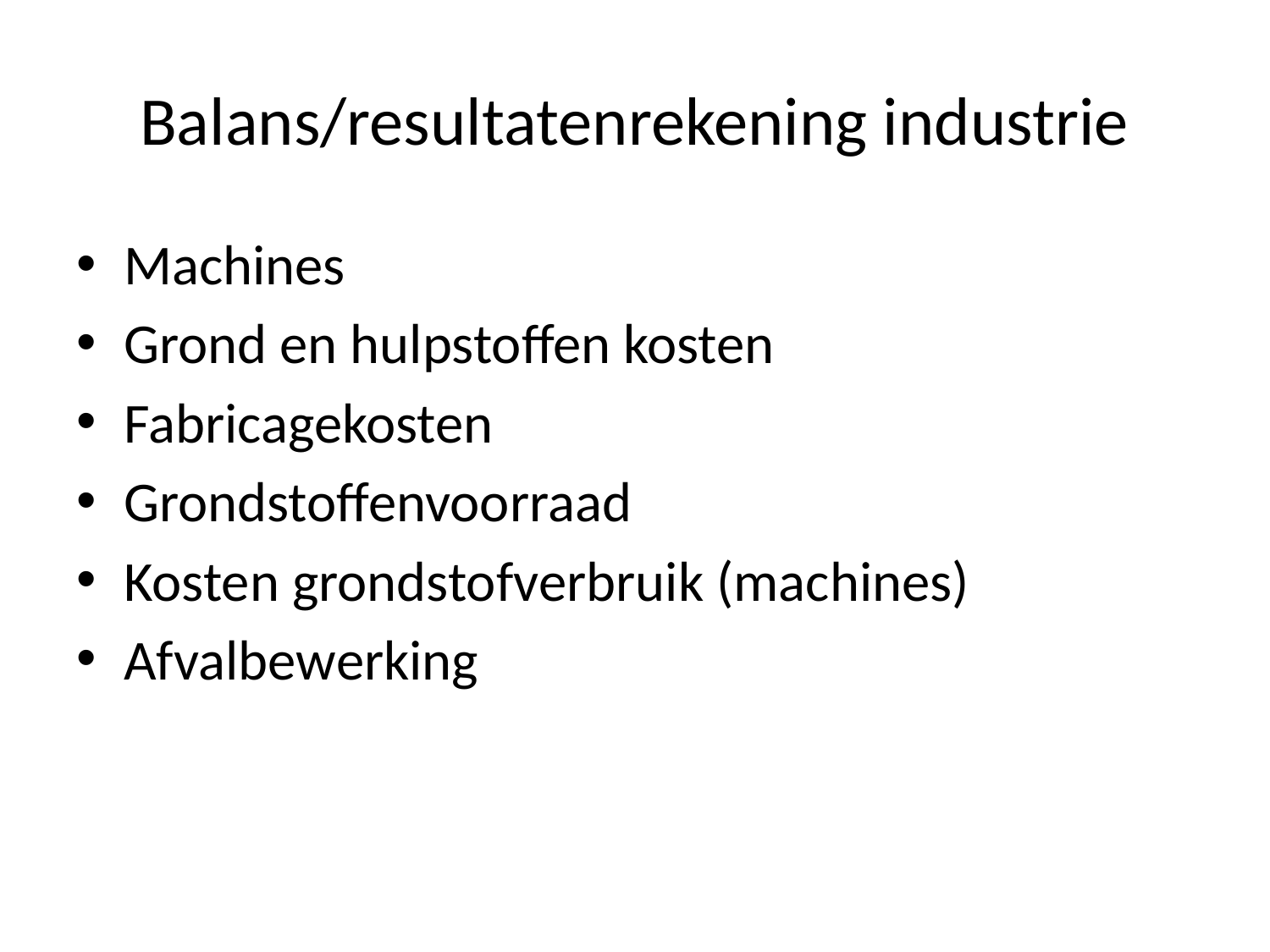

# Balans/resultatenrekening industrie
Machines
Grond en hulpstoffen kosten
Fabricagekosten
Grondstoffenvoorraad
Kosten grondstofverbruik (machines)
Afvalbewerking